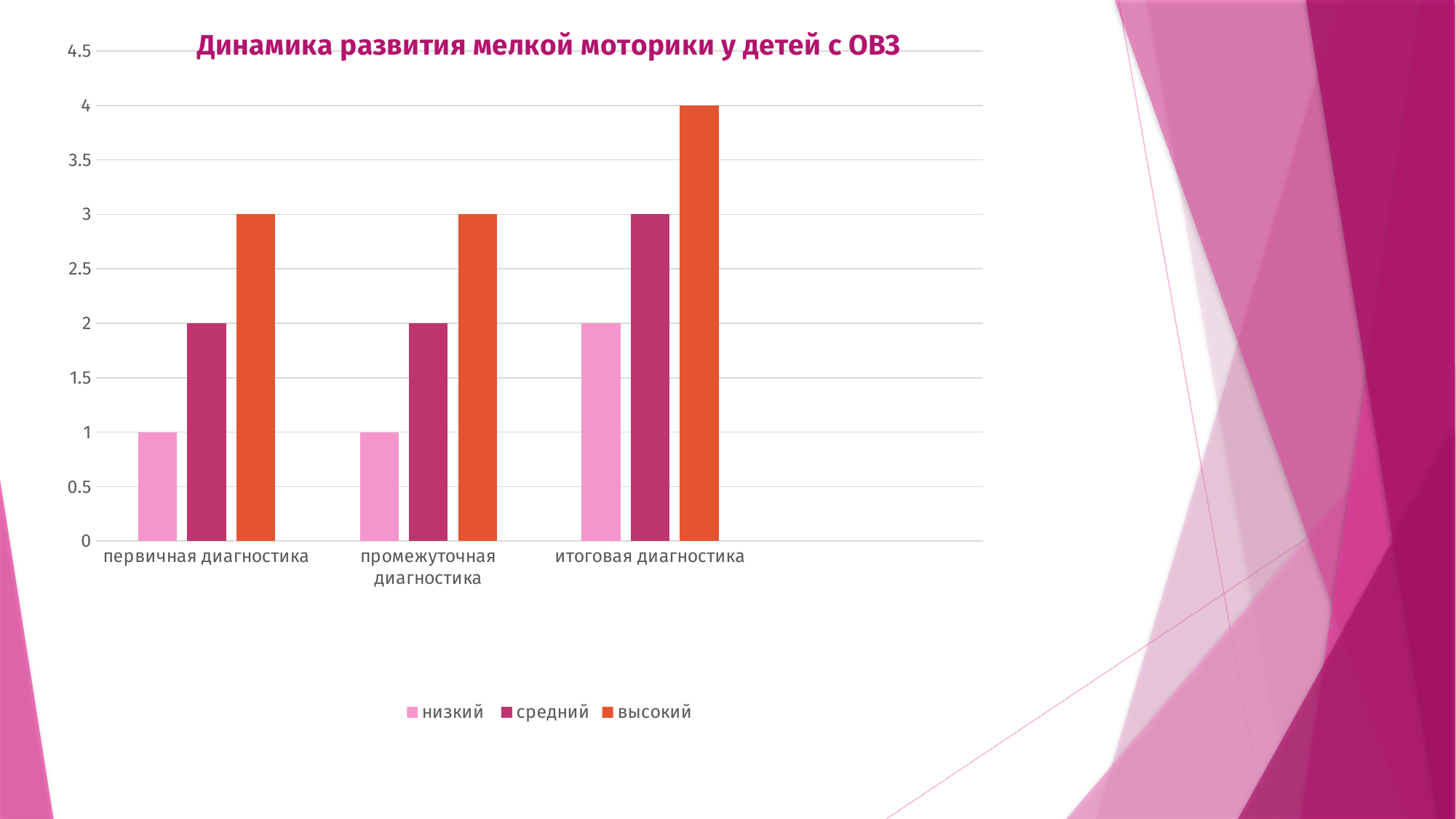

### Chart: Динамика развития мелкой моторики у детей с ОВЗ

| Category | низкий  | средний | высокий |
|---|---|---|---|
| первичная диагностика | 1.0 | 2.0 | 3.0 |
| промежуточная диагностика | 1.0 | 2.0 | 3.0 |
| итоговая диагностика | 2.0 | 3.0 | 4.0 |